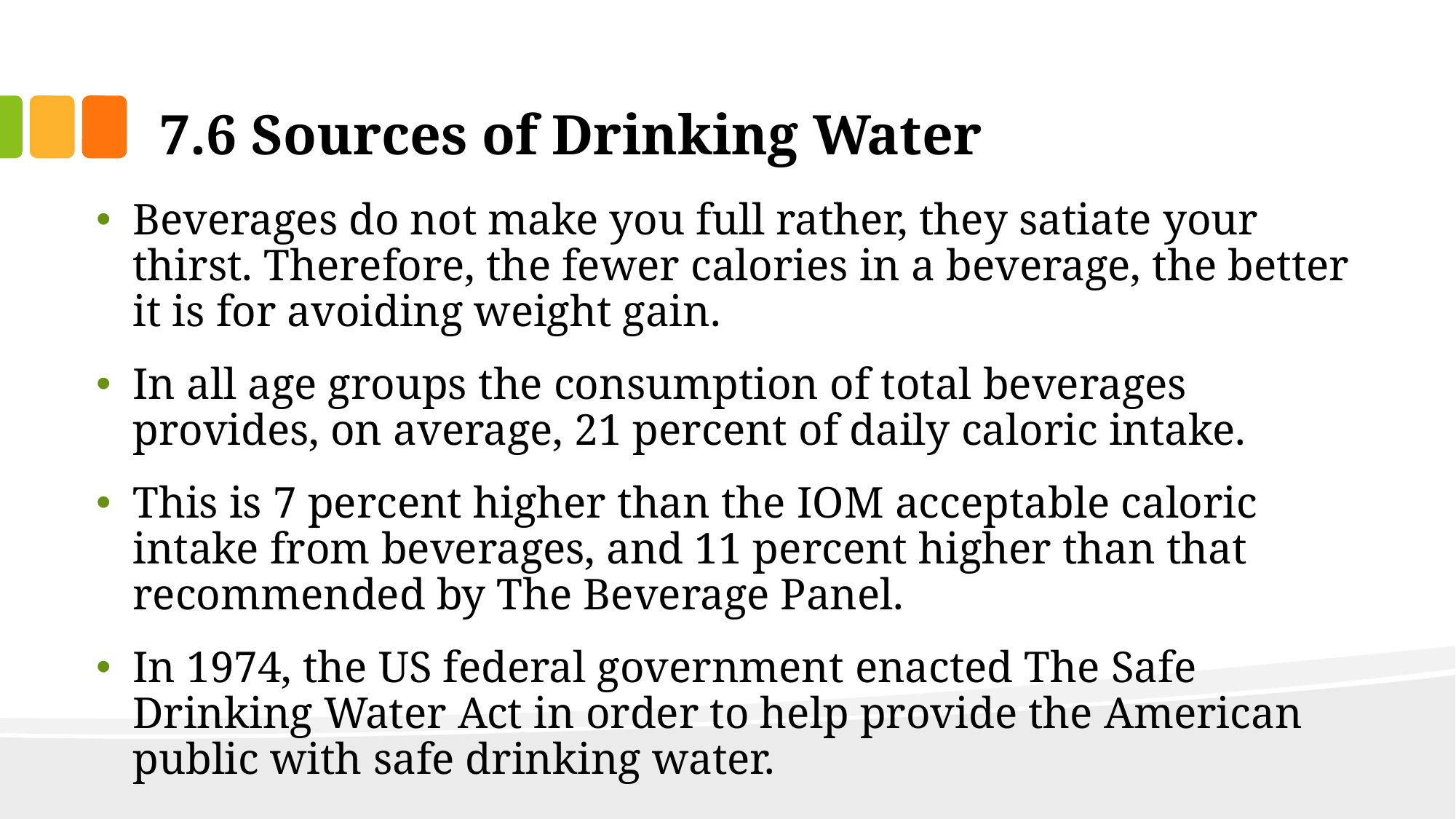

# 7.6 Sources of Drinking Water
Beverages do not make you full rather, they satiate your thirst. Therefore, the fewer calories in a beverage, the better it is for avoiding weight gain.
In all age groups the consumption of total beverages provides, on average, 21 percent of daily caloric intake.
This is 7 percent higher than the IOM acceptable caloric intake from beverages, and 11 percent higher than that recommended by The Beverage Panel.
In 1974, the US federal government enacted The Safe Drinking Water Act in order to help provide the American public with safe drinking water.